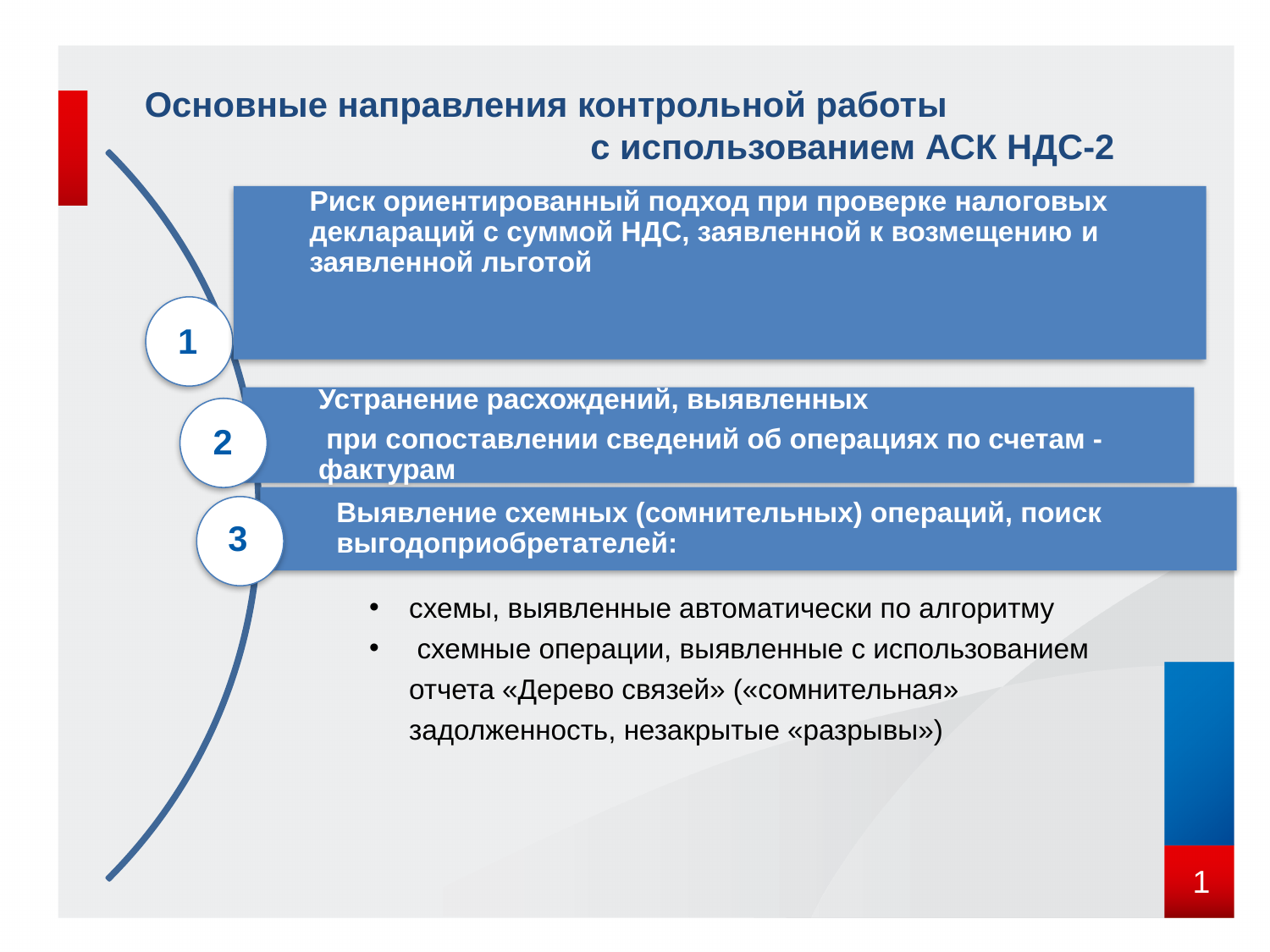

Устранение расхождений, выявленных
 при сопоставлении сведений об операциях по счетам - фактурам
Выявление схемных (сомнительных) операций, поиск выгодоприобретателей:
# Основные направления контрольной работы                                                                с использованием АСК НДС-2
Риск ориентированный подход при проверке налоговых деклараций с суммой НДС, заявленной к возмещению и заявленной льготой

1

2

3
схемы, выявленные автоматически по алгоритму
 схемные операции, выявленные с использованием отчета «Дерево связей» («сомнительная» задолженность, незакрытые «разрывы»)

1